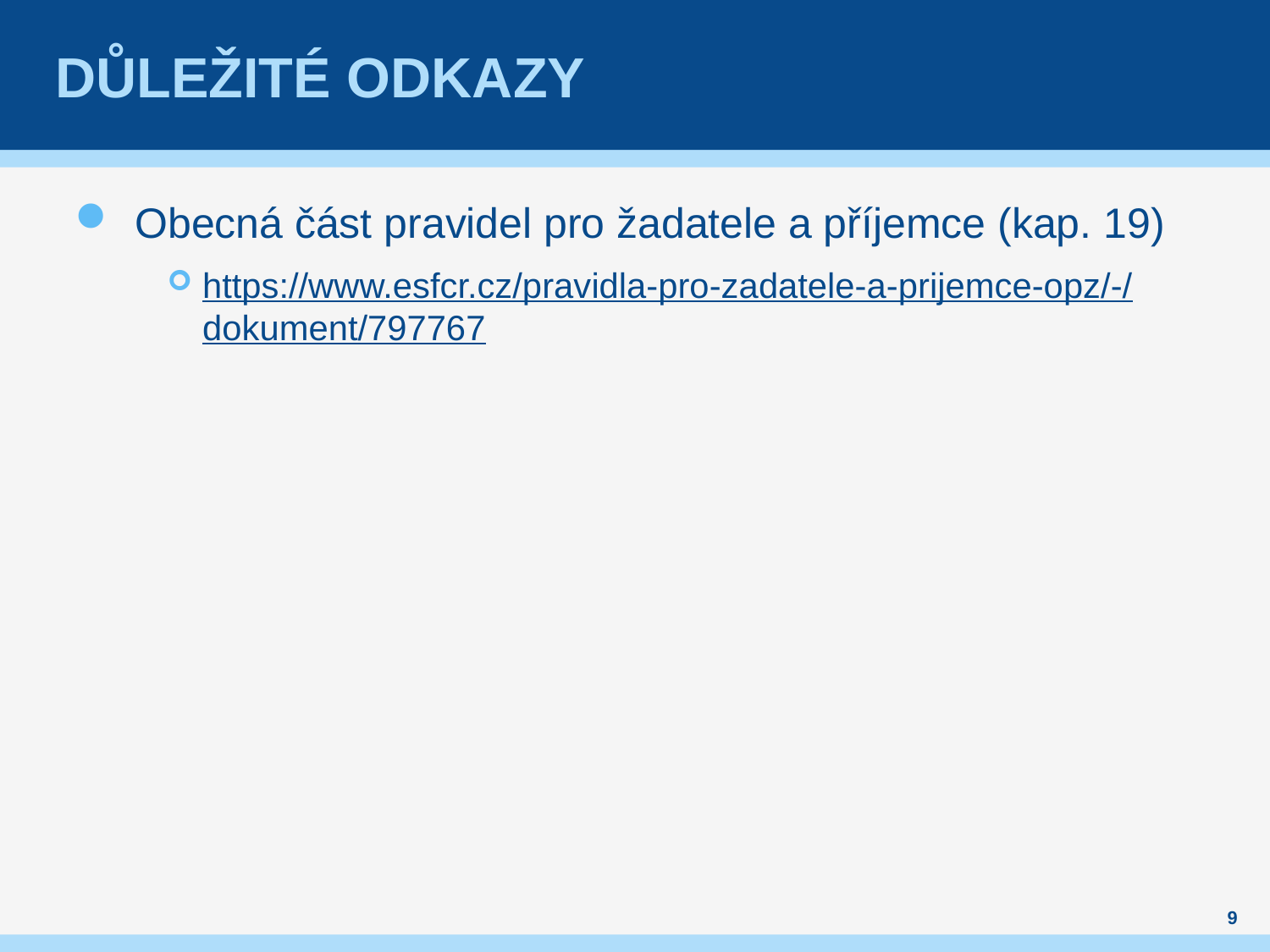

# Důležité odkazy
Obecná část pravidel pro žadatele a příjemce (kap. 19)
https://www.esfcr.cz/pravidla-pro-zadatele-a-prijemce-opz/-/dokument/797767

9